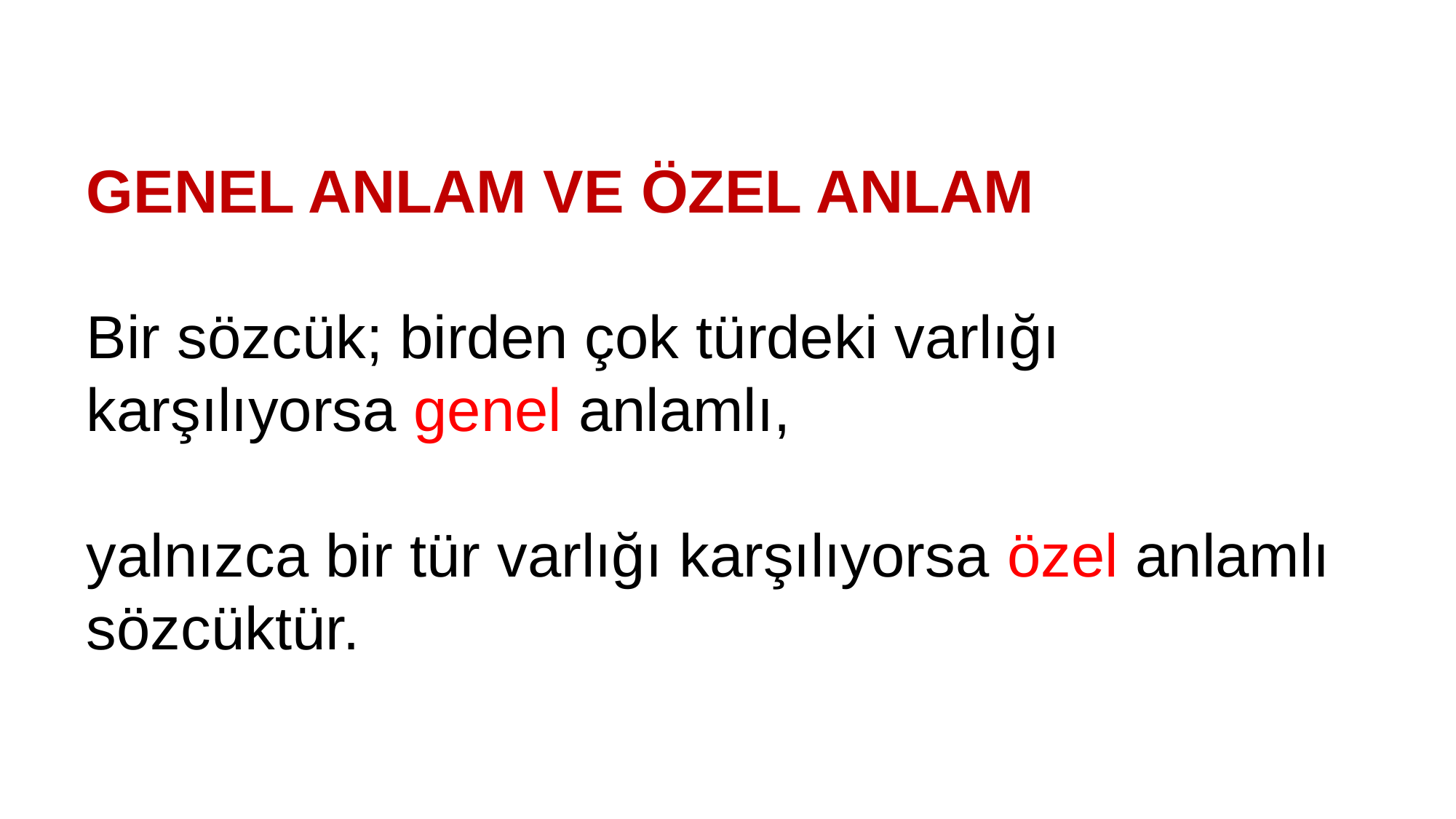

GENEL ANLAM VE ÖZEL ANLAM

Bir sözcük; birden çok türdeki varlığı karşılıyorsa genel anlamlı,

yalnızca bir tür varlığı karşılıyorsa özel anlamlı sözcüktür.